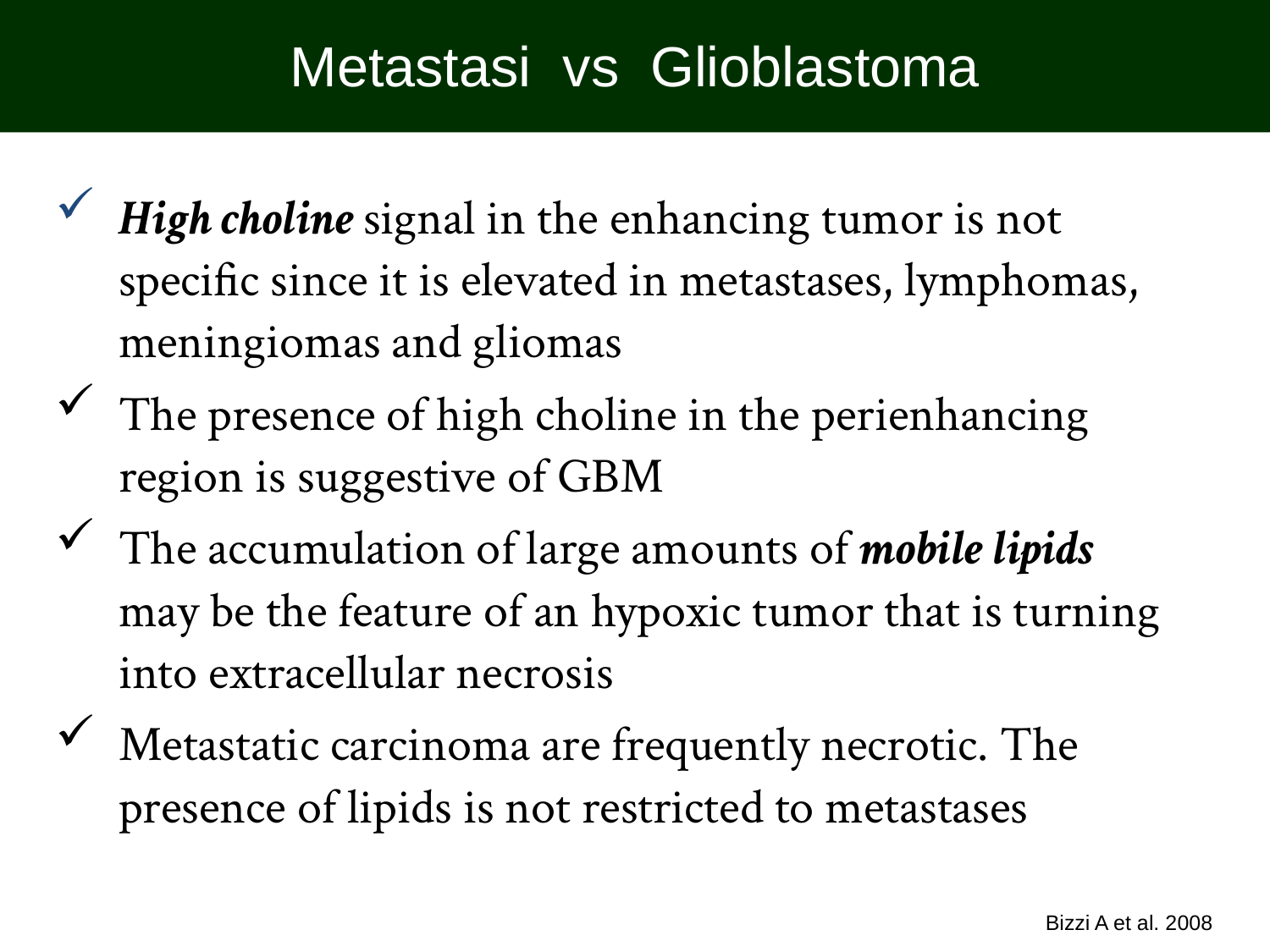

Metastasi  vs  Glioblastoma

High choline signal in the enhancing tumor is not specific since it is elevated in metastases, lymphomas, meningiomas and gliomas
The presence of high choline in the perienhancing region is suggestive of GBM
The accumulation of large amounts of mobile lipids may be the feature of an hypoxic tumor that is turning into extracellular necrosis
Metastatic carcinoma are frequently necrotic. The presence of lipids is not restricted to metastases
Bizzi A et al. 2008